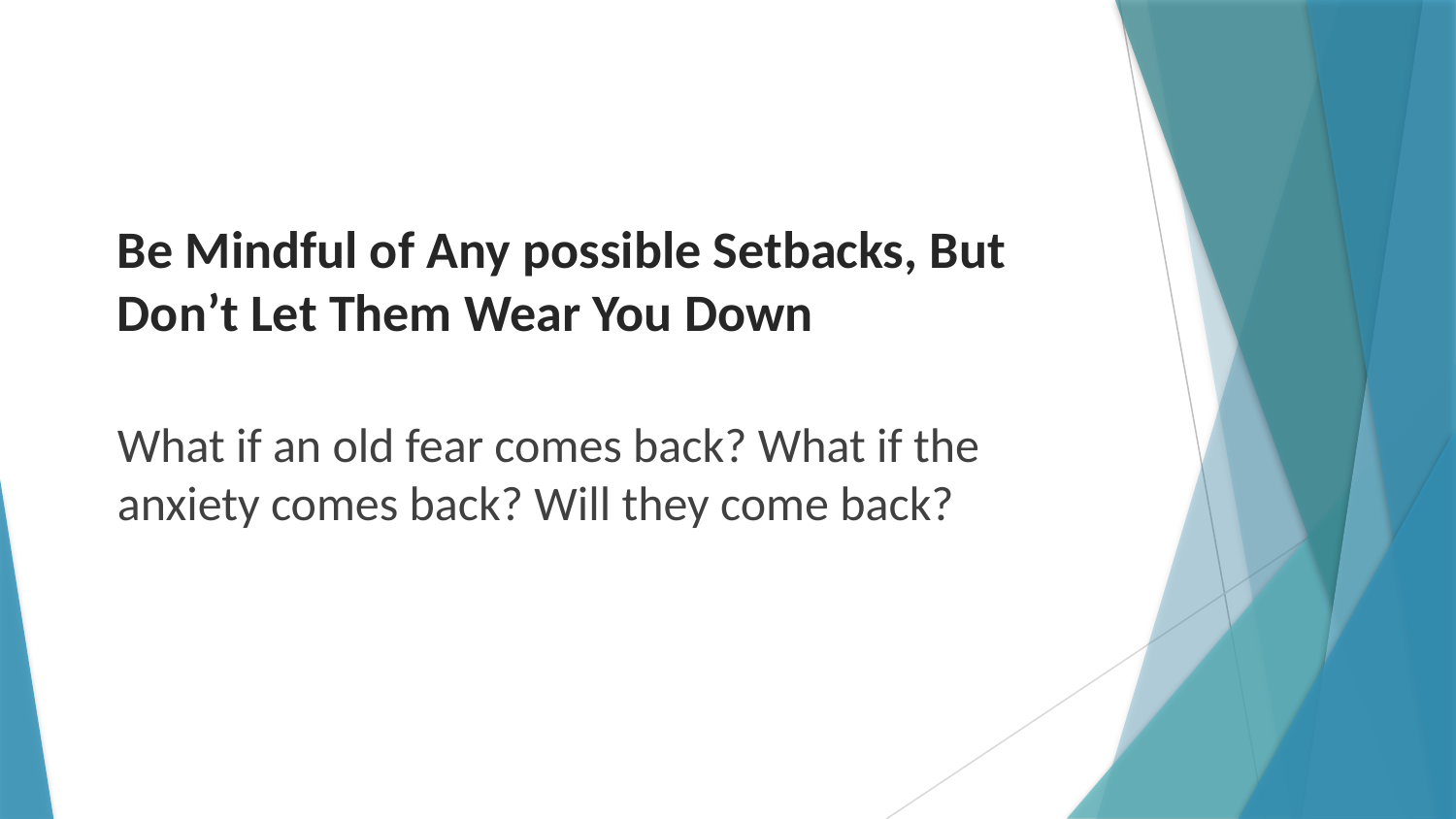

# Be Mindful of Any possible Setbacks, But Don’t Let Them Wear You Down
What if an old fear comes back? What if the anxiety comes back? Will they come back?